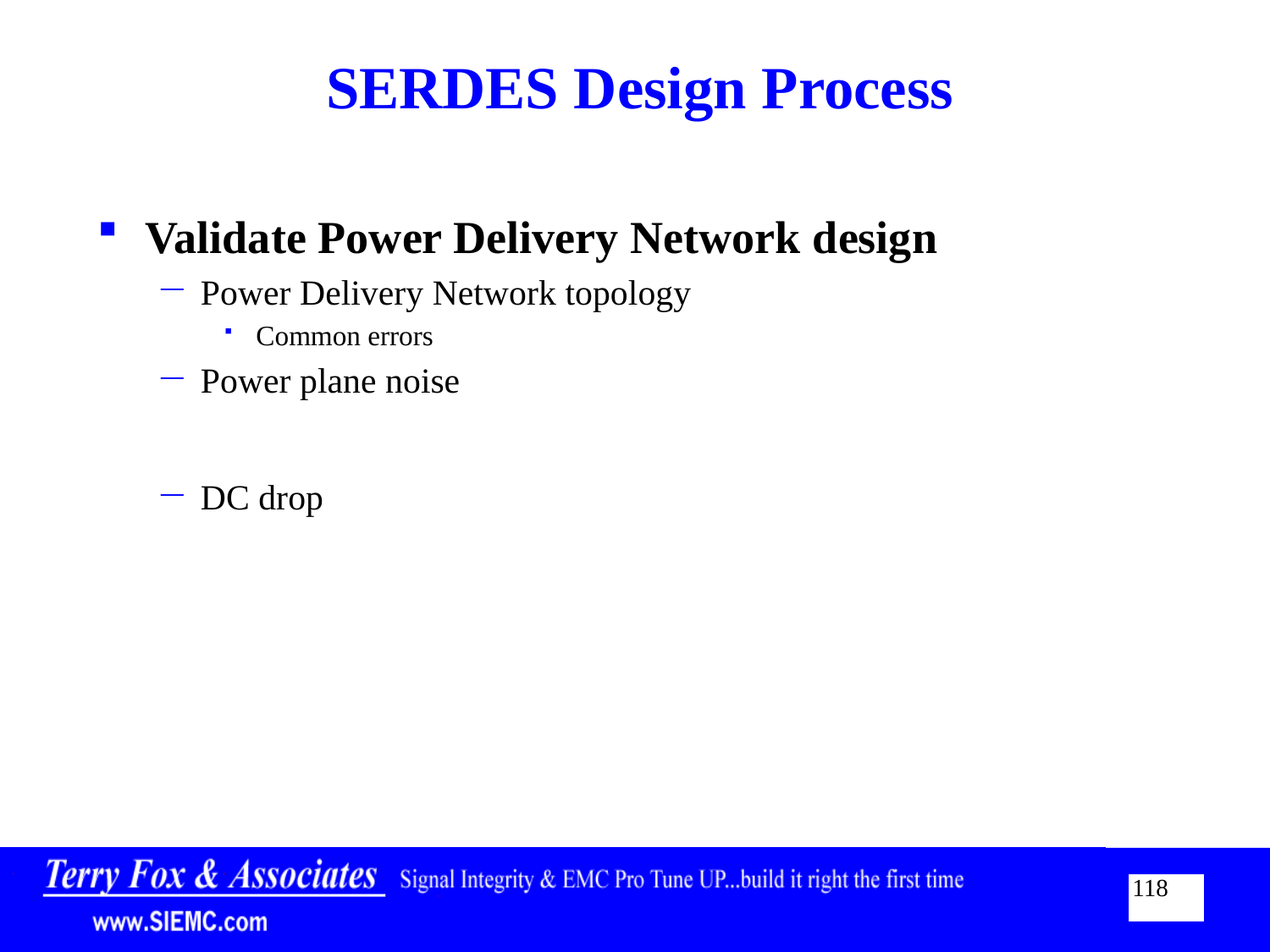

# SERDES Design Process
Validate Power Delivery Network design
Power Delivery Network topology
Common errors
Power plane noise

DC drop
118